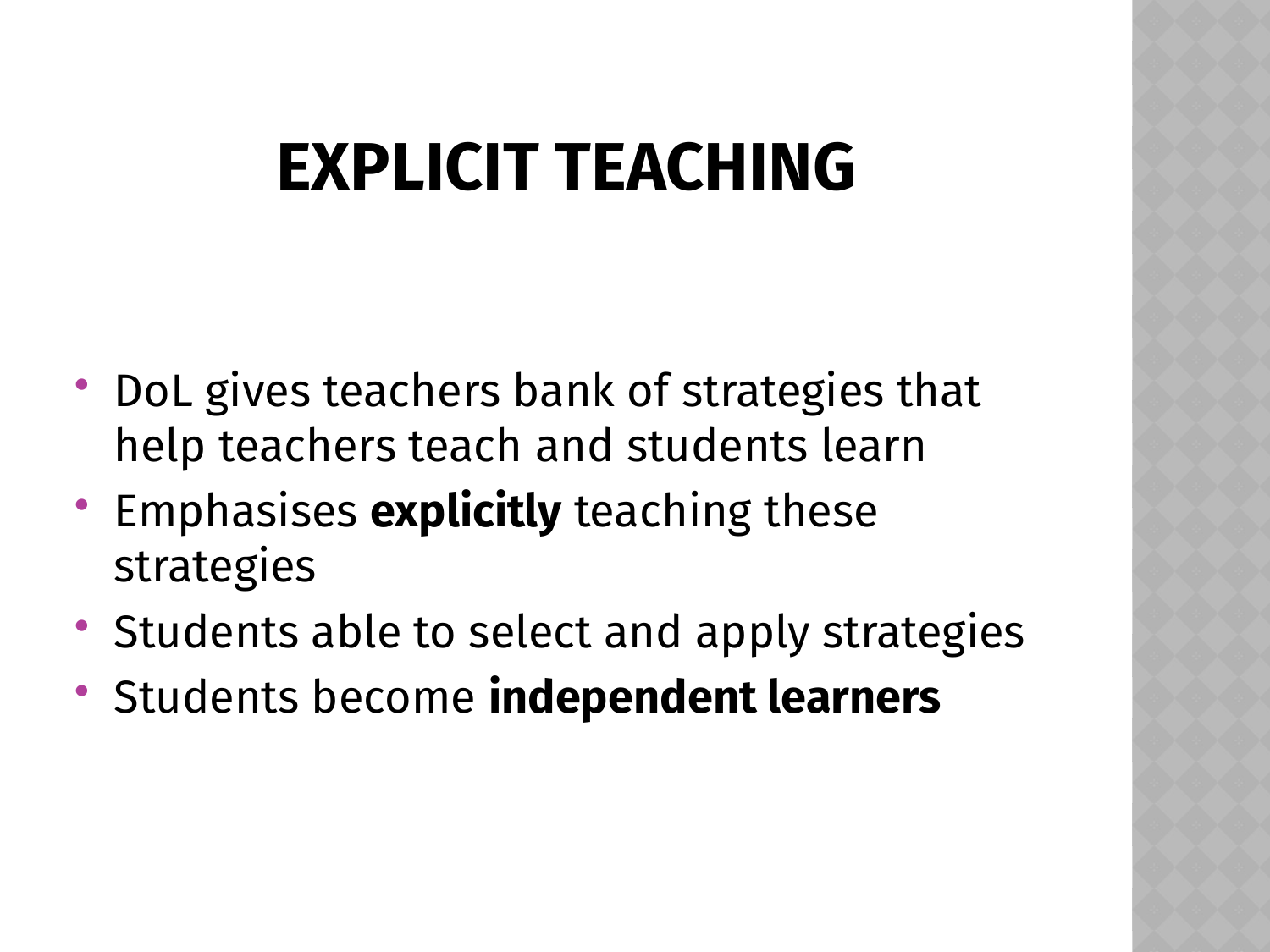

# Explicit Teaching

DoL gives teachers bank of strategies that help teachers teach and students learn
Emphasises explicitly teaching these strategies
Students able to select and apply strategies
Students become independent learners